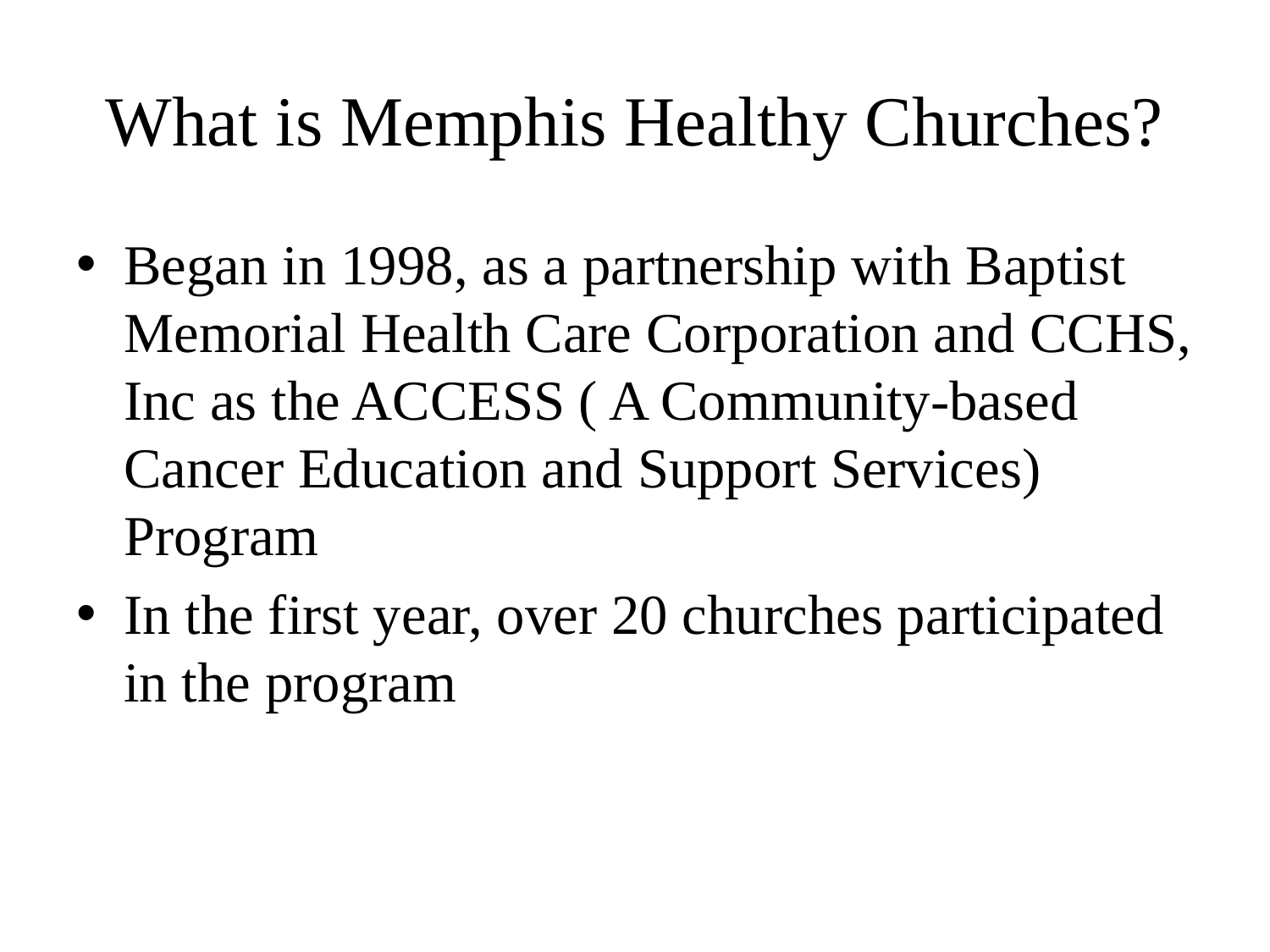

# What is Memphis Healthy Churches?
Began in 1998, as a partnership with Baptist Memorial Health Care Corporation and CCHS, Inc as the ACCESS ( A Community-based Cancer Education and Support Services) Program
In the first year, over 20 churches participated in the program